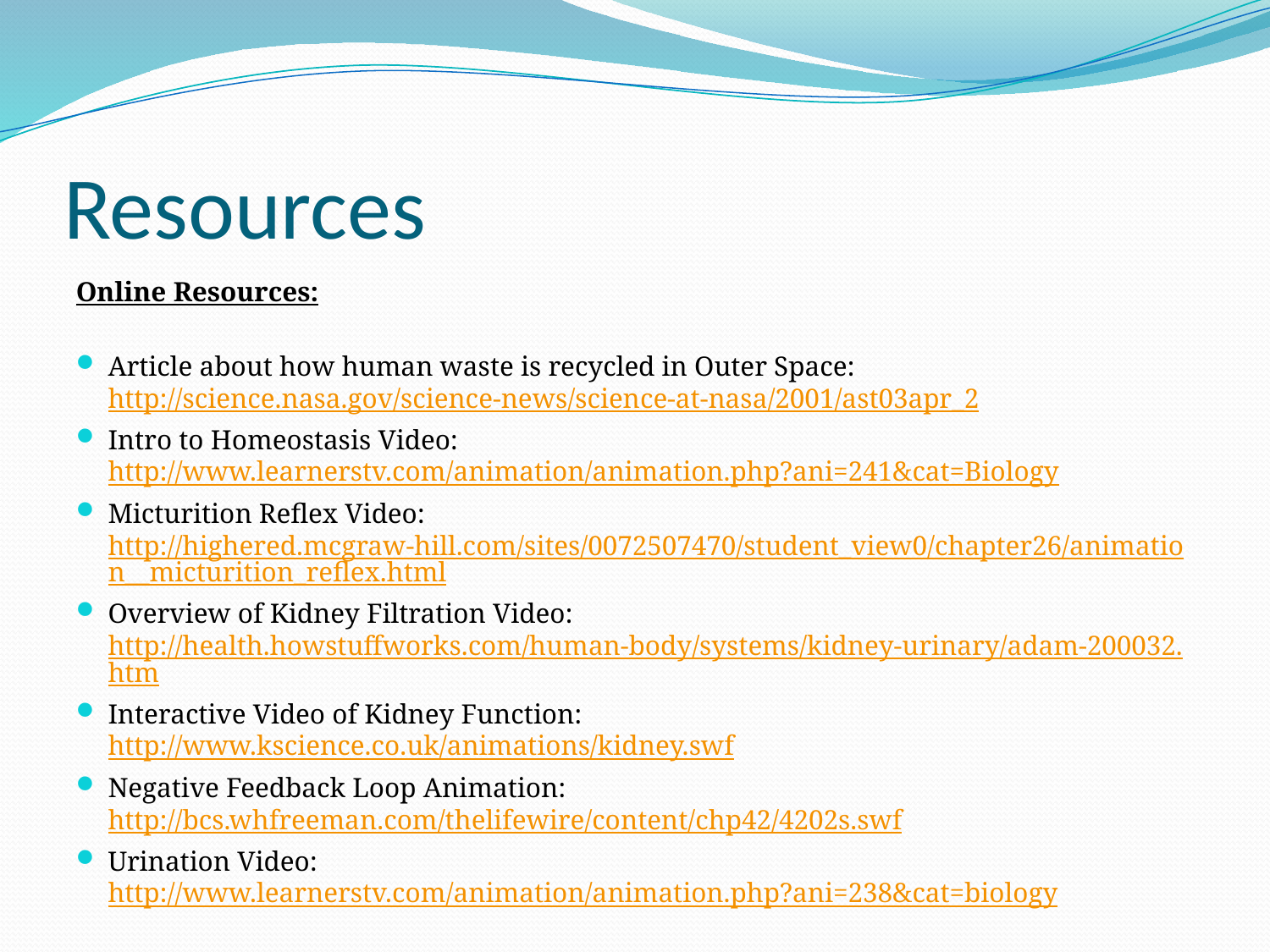

# Resources
Online Resources:

Article about how human waste is recycled in Outer Space:  http://science.nasa.gov/science-news/science-at-nasa/2001/ast03apr_2
Intro to Homeostasis Video:  http://www.learnerstv.com/animation/animation.php?ani=241&cat=Biology
Micturition Reflex Video:  http://highered.mcgraw-hill.com/sites/0072507470/student_view0/chapter26/animation__micturition_reflex.html
Overview of Kidney Filtration Video:  http://health.howstuffworks.com/human-body/systems/kidney-urinary/adam-200032.htm
Interactive Video of Kidney Function:  http://www.kscience.co.uk/animations/kidney.swf
Negative Feedback Loop Animation:  http://bcs.whfreeman.com/thelifewire/content/chp42/4202s.swf
Urination Video:  http://www.learnerstv.com/animation/animation.php?ani=238&cat=biology